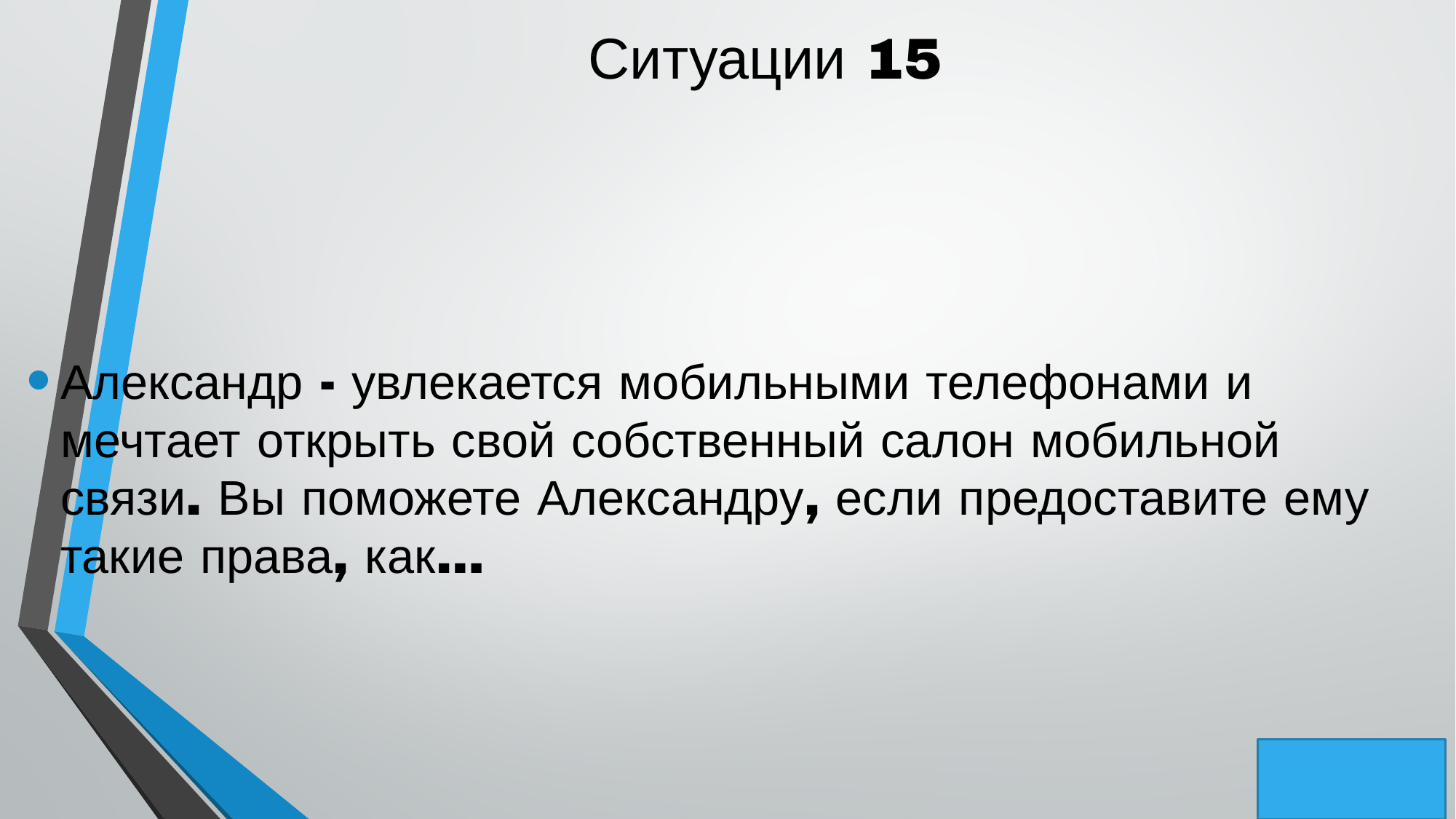

# Ситуации 15
Александр - увлекается мобильными телефонами и мечтает открыть свой собственный салон мобильной связи. Вы поможете Александру, если предоставите ему такие права, как…